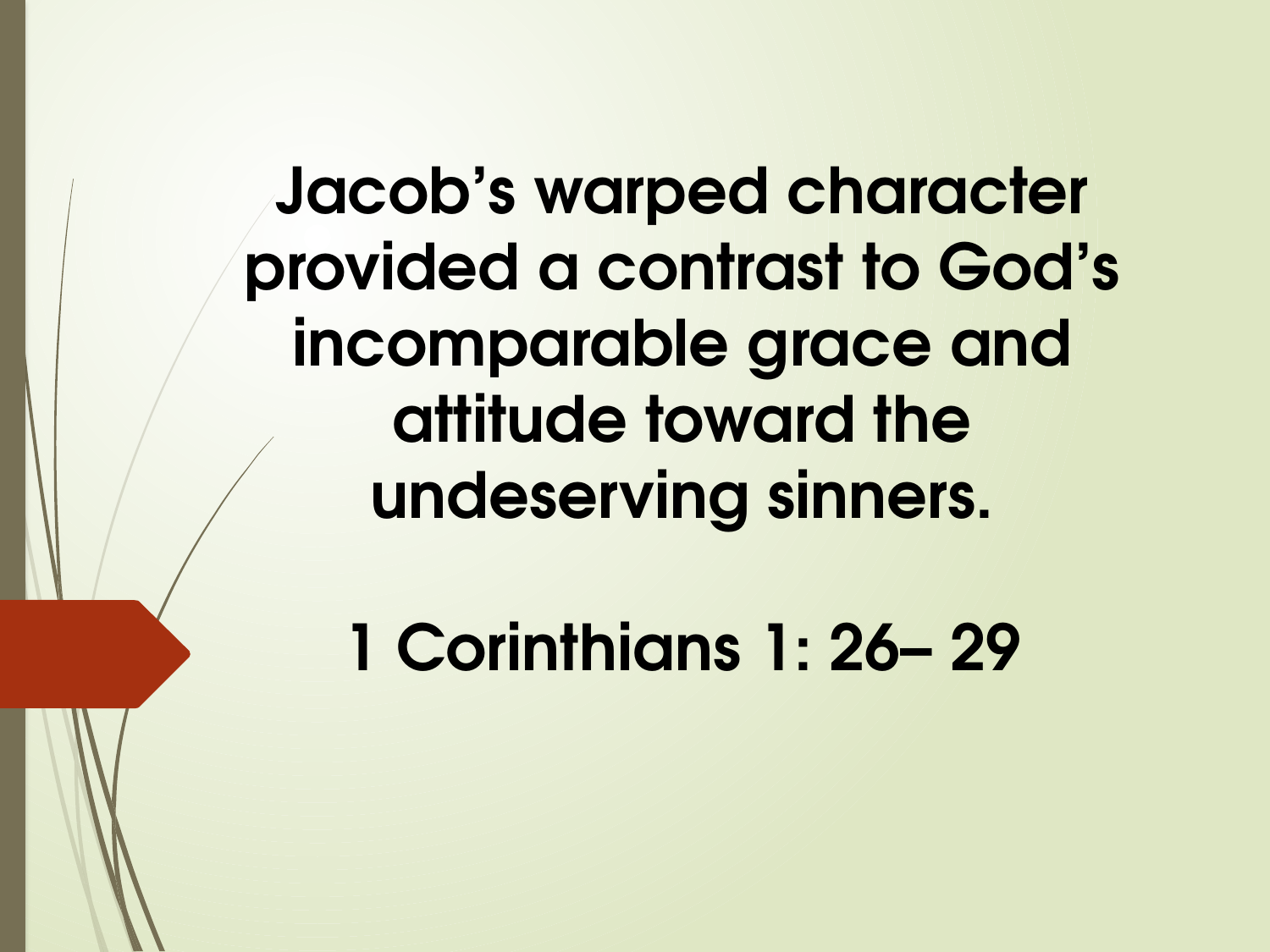

Jacob’s warped character provided a contrast to God’s incomparable grace and attitude toward the undeserving sinners.

1 Corinthians 1: 26– 29